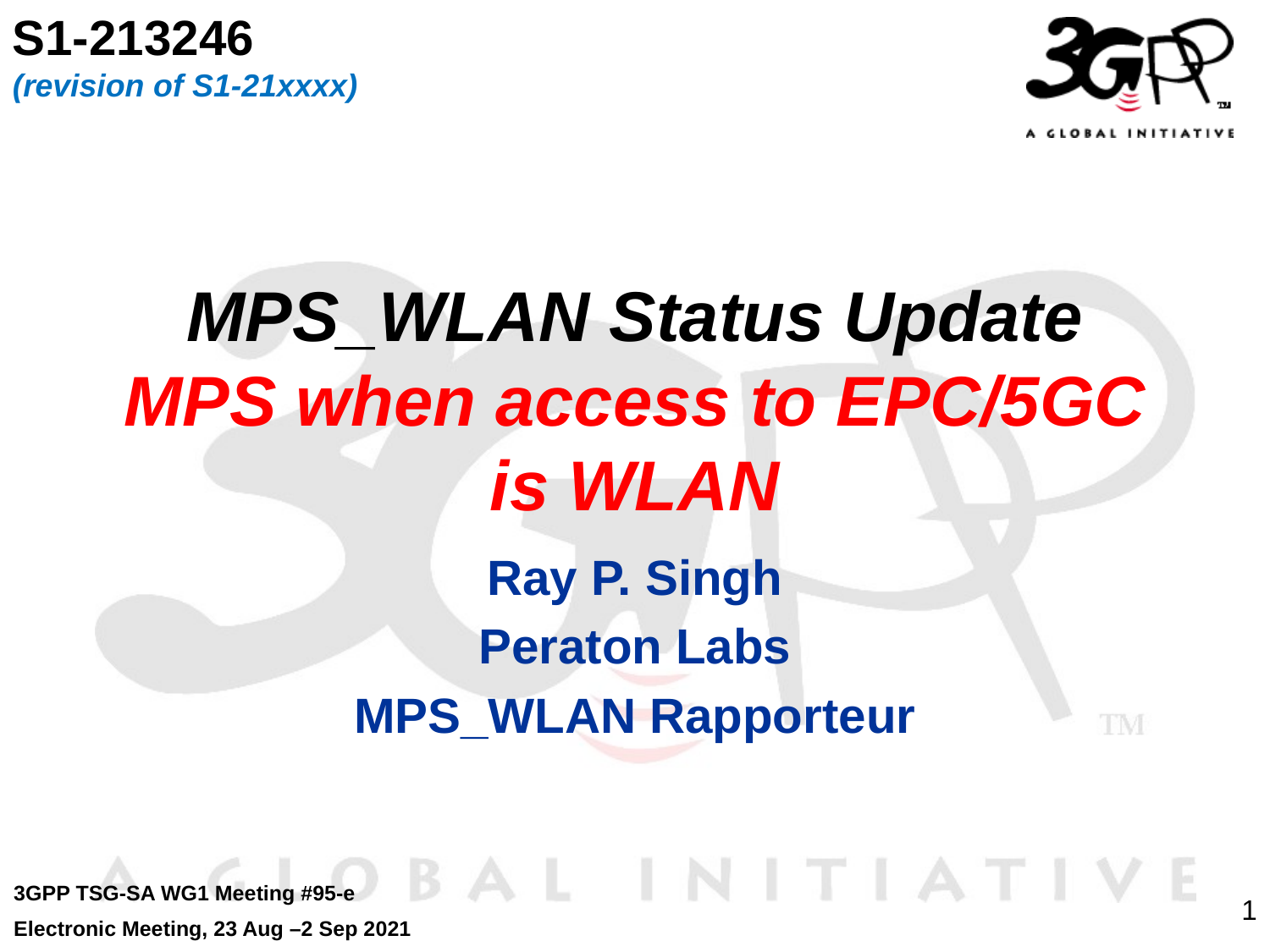

S1-213246
(revision of S1-21xxxx)
# MPS_WLAN Status Update MPS when access to EPC/5GC is WLAN
Ray P. Singh
Peraton Labs
MPS_WLAN Rapporteur
3GPP TSG-SA WG1 Meeting #95-e
Electronic Meeting, 23 Aug –2 Sep 2021
1